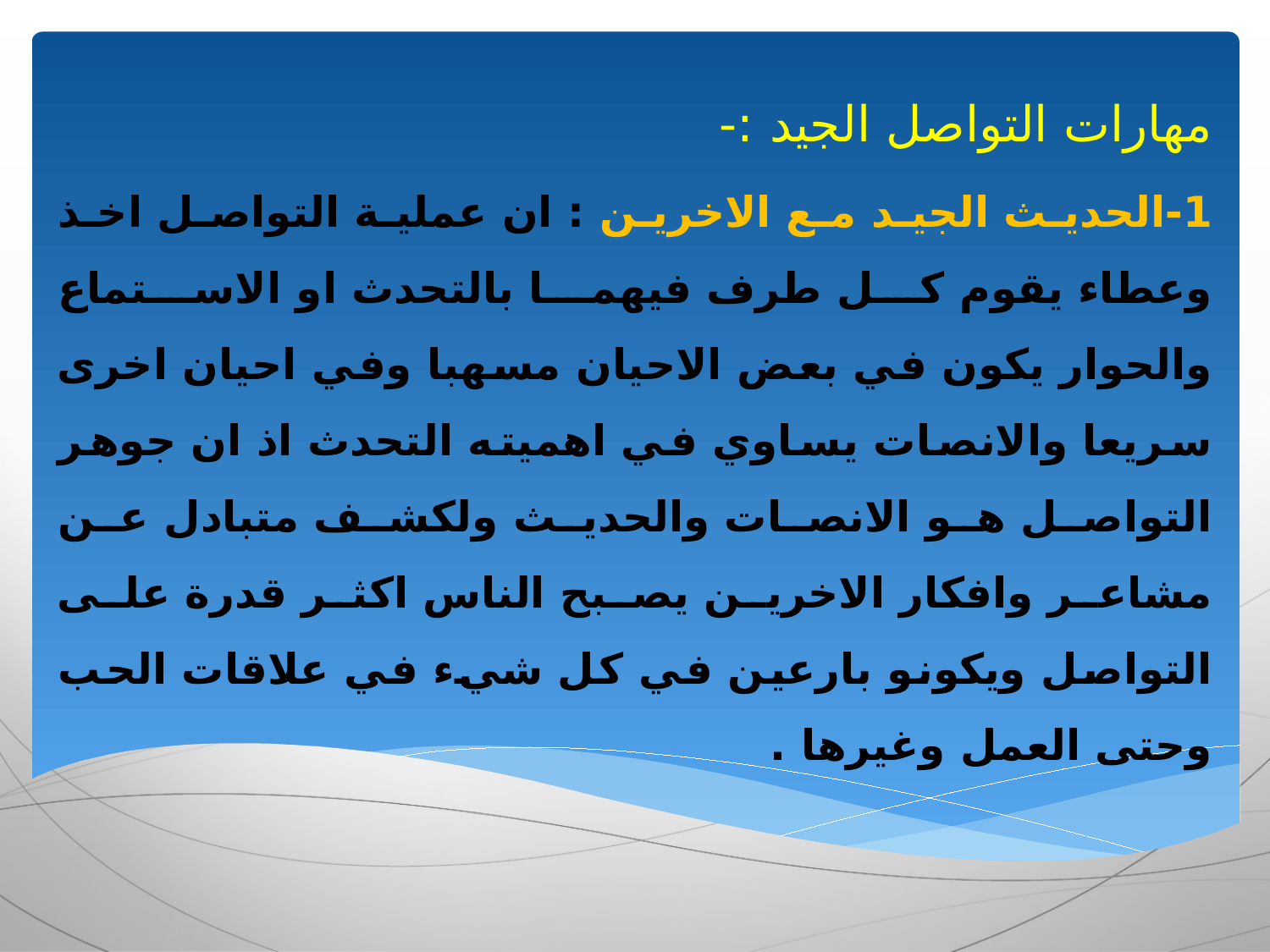

مهارات التواصل الجيد :-
1-	الحديث الجيد مع الاخرين : ان عملية التواصل اخذ وعطاء يقوم كل طرف فيهما بالتحدث او الاستماع والحوار يكون في بعض الاحيان مسهبا وفي احيان اخرى سريعا والانصات يساوي في اهميته التحدث اذ ان جوهر التواصل هو الانصات والحديث ولكشف متبادل عن مشاعر وافكار الاخرين يصبح الناس اكثر قدرة على التواصل ويكونو بارعين في كل شيء في علاقات الحب وحتى العمل وغيرها .